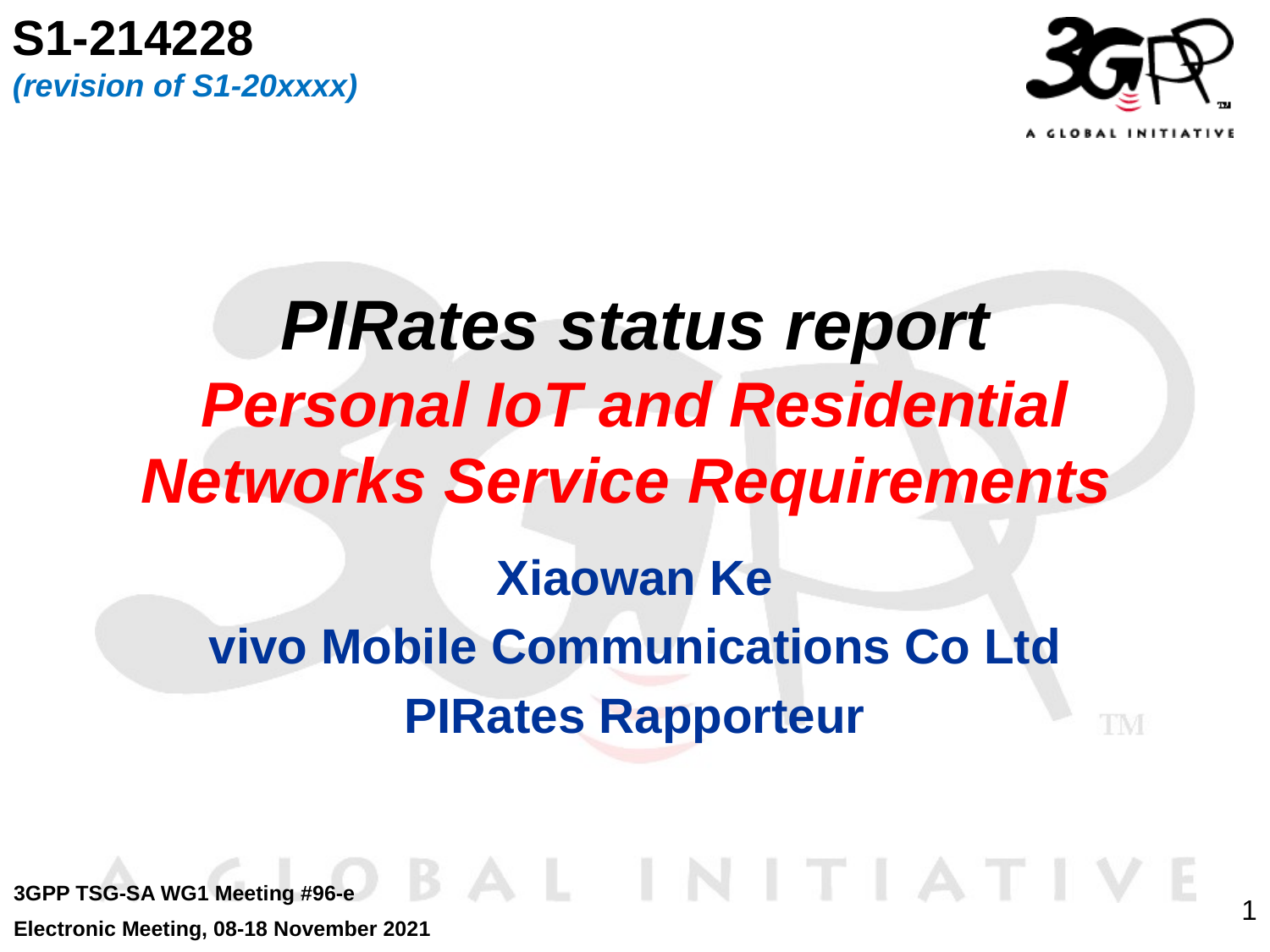

S1-214228
(revision of S1-20xxxx)
# PIRates status report Personal IoT and Residential Networks Service Requirements
Xiaowan Ke
vivo Mobile Communications Co Ltd
PIRates Rapporteur
3GPP TSG-SA WG1 Meeting #96-e
Electronic Meeting, 08-18 November 2021
1